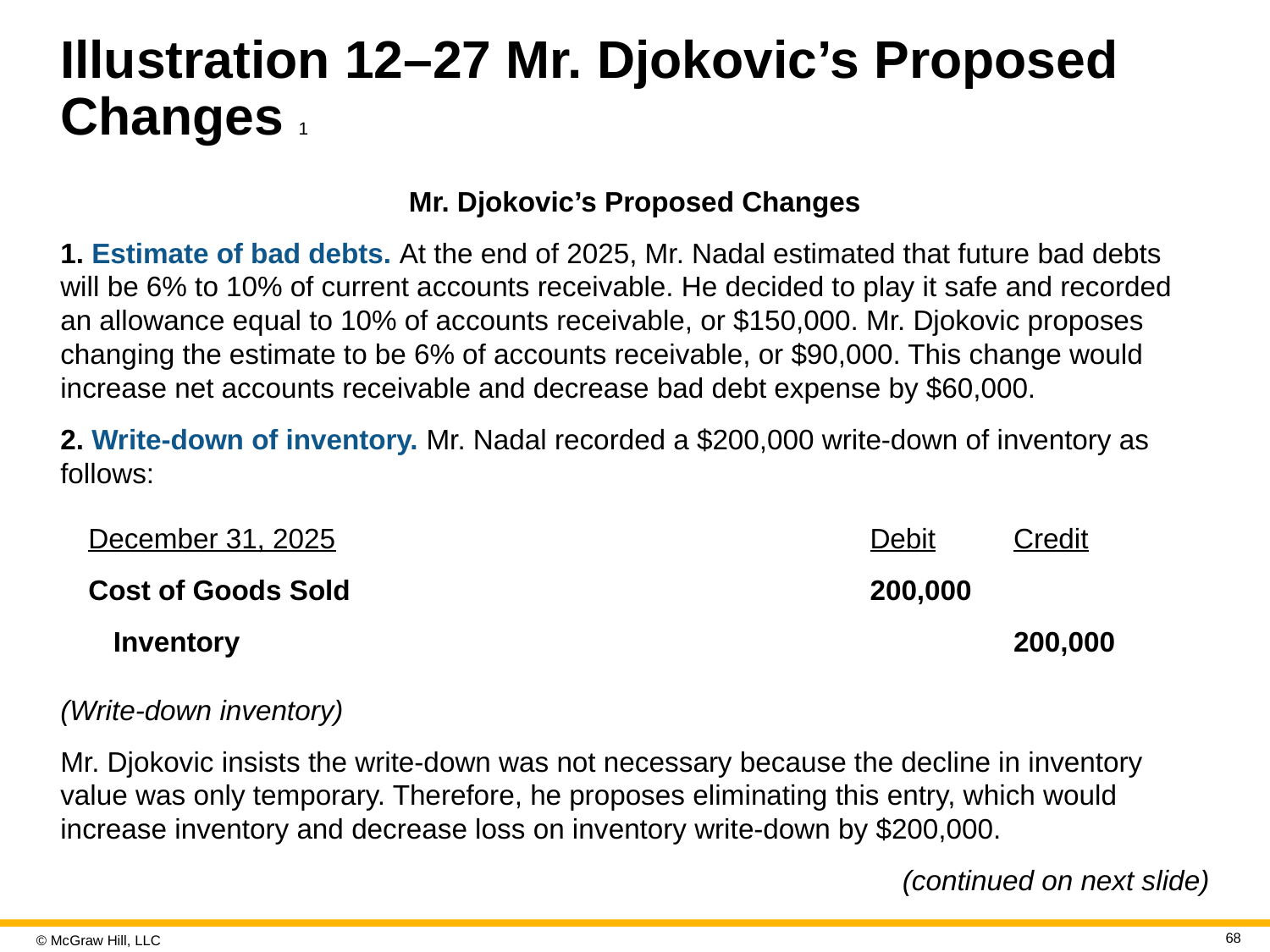

# Illustration 12–27 Mr. Djokovic’s Proposed Changes 1
Mr. Djokovic’s Proposed Changes
1. Estimate of bad debts. At the end of 2025, Mr. Nadal estimated that future bad debts will be 6% to 10% of current accounts receivable. He decided to play it safe and recorded an allowance equal to 10% of accounts receivable, or $150,000. Mr. Djokovic proposes changing the estimate to be 6% of accounts receivable, or $90,000. This change would increase net accounts receivable and decrease bad debt expense by $60,000.
2. Write-down of inventory. Mr. Nadal recorded a $200,000 write-down of inventory as follows:
| December 31, 2025 | Debit | Credit |
| --- | --- | --- |
| Cost of Goods Sold | 200,000 |  |
| Inventory |  | 200,000 |
(Write-down inventory)
Mr. Djokovic insists the write-down was not necessary because the decline in inventory value was only temporary. Therefore, he proposes eliminating this entry, which would increase inventory and decrease loss on inventory write-down by $200,000.
(continued on next slide)
68